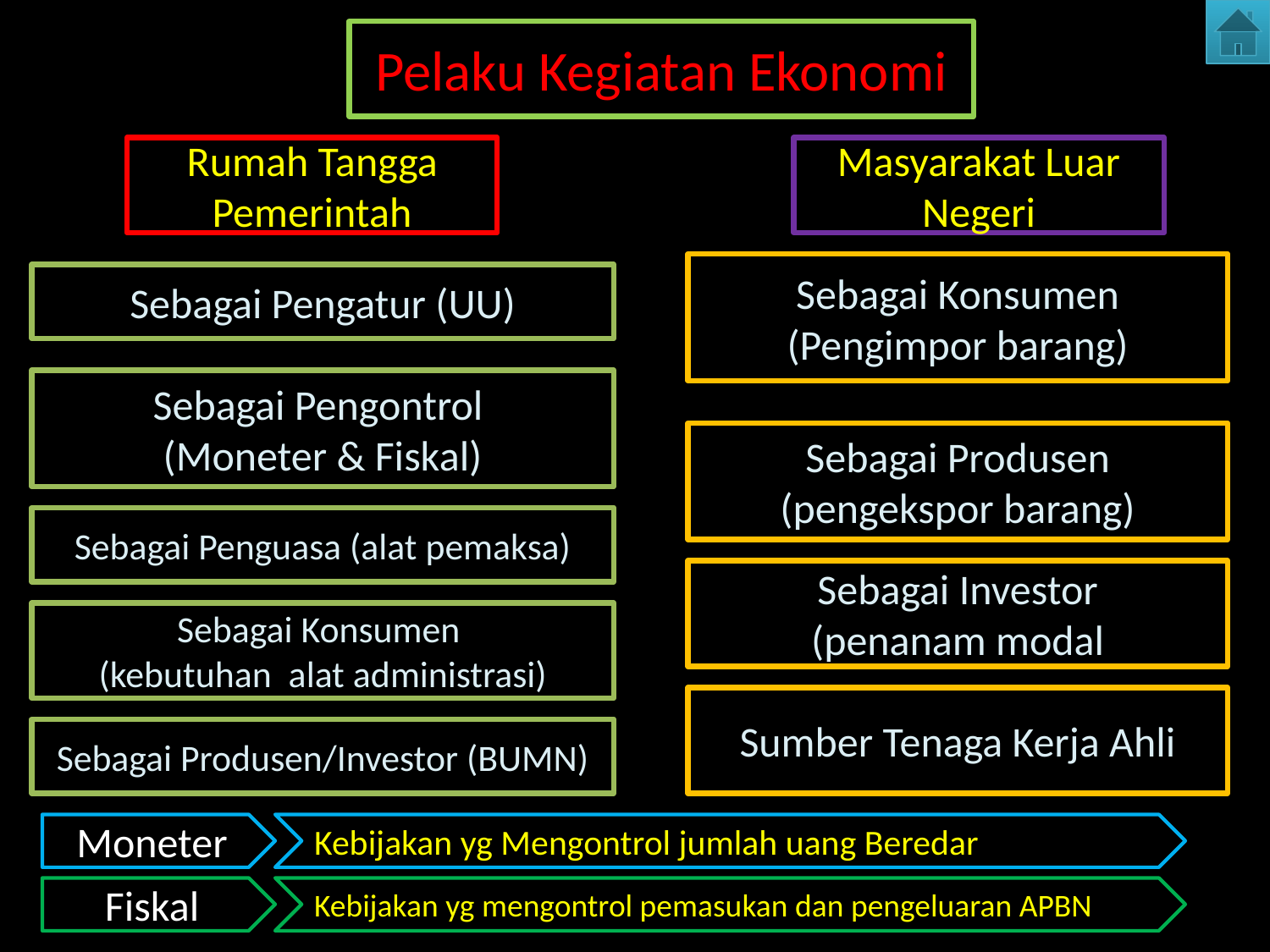

Pelaku Kegiatan Ekonomi
Rumah Tangga Pemerintah
Masyarakat Luar Negeri
Sebagai Konsumen
(Pengimpor barang)
Sebagai Pengatur (UU)
Sebagai Pengontrol
(Moneter & Fiskal)
Sebagai Produsen
(pengekspor barang)
Sebagai Penguasa (alat pemaksa)
Sebagai Investor
(penanam modal
Sebagai Konsumen
(kebutuhan  alat administrasi)
Sumber Tenaga Kerja Ahli
Sebagai Produsen/Investor (BUMN)
Moneter
Kebijakan yg Mengontrol jumlah uang Beredar
Fiskal
Kebijakan yg mengontrol pemasukan dan pengeluaran APBN